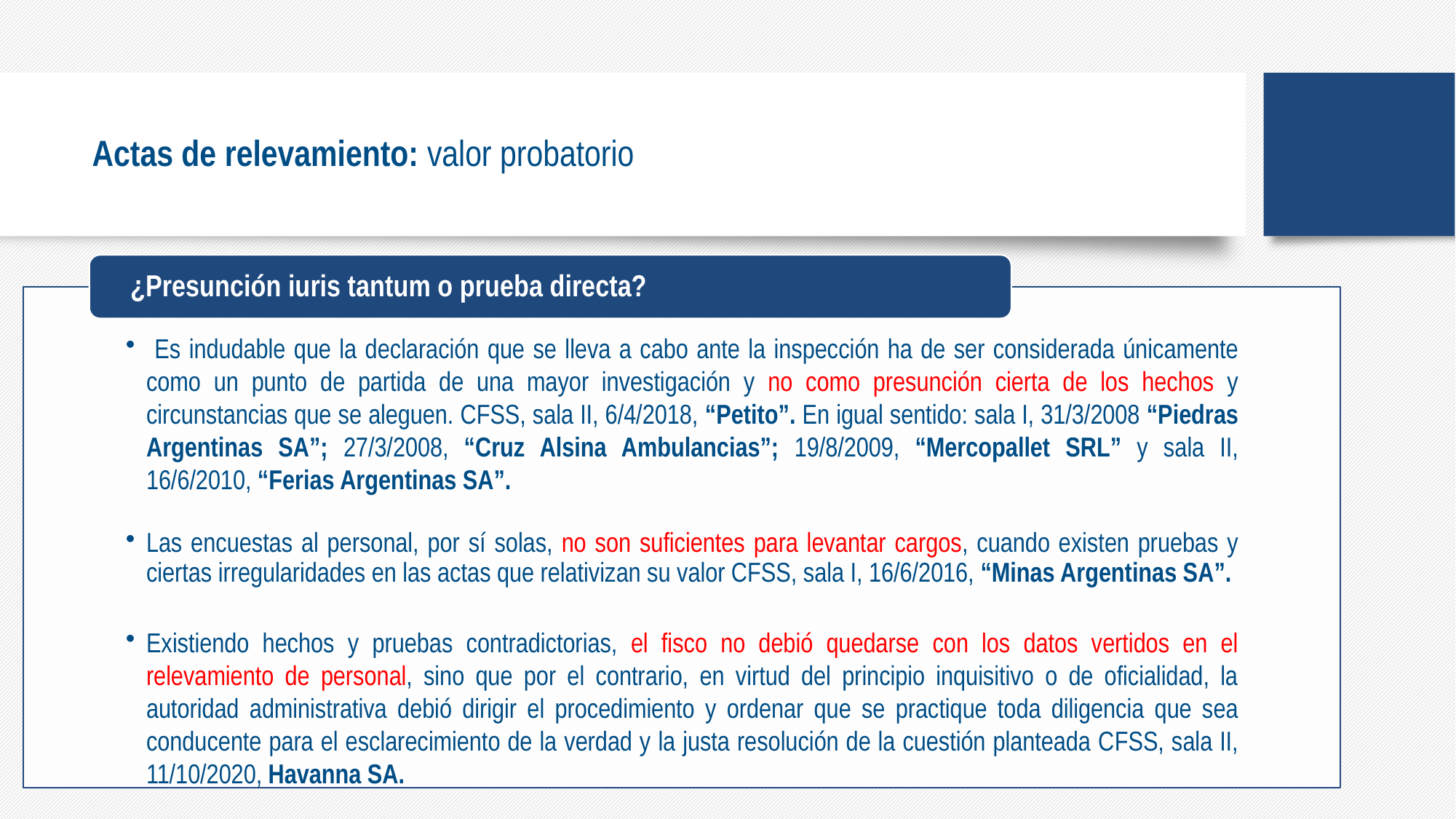

# Actas de relevamiento: valor probatorio
 Es indudable que la declaración que se lleva a cabo ante la inspección ha de ser considerada únicamente como un punto de partida de una mayor investigación y no como presunción cierta de los hechos y circunstancias que se aleguen. CFSS, sala II, 6/4/2018, “Petito”. En igual sentido: sala I, 31/3/2008 “Piedras Argentinas SA”; 27/3/2008, “Cruz Alsina Ambulancias”; 19/8/2009, “Mercopallet SRL” y sala II, 16/6/2010, “Ferias Argentinas SA”.

Las encuestas al personal, por sí solas, no son suficientes para levantar cargos, cuando existen pruebas y ciertas irregularidades en las actas que relativizan su valor CFSS, sala I, 16/6/2016, “Minas Argentinas SA”.

Existiendo hechos y pruebas contradictorias, el fisco no debió quedarse con los datos vertidos en el relevamiento de personal, sino que por el contrario, en virtud del principio inquisitivo o de oficialidad, la autoridad administrativa debió dirigir el procedimiento y ordenar que se practique toda diligencia que sea conducente para el esclarecimiento de la verdad y la justa resolución de la cuestión planteada CFSS, sala II, 11/10/2020, Havanna SA.
¿Presunción iuris tantum o prueba directa?